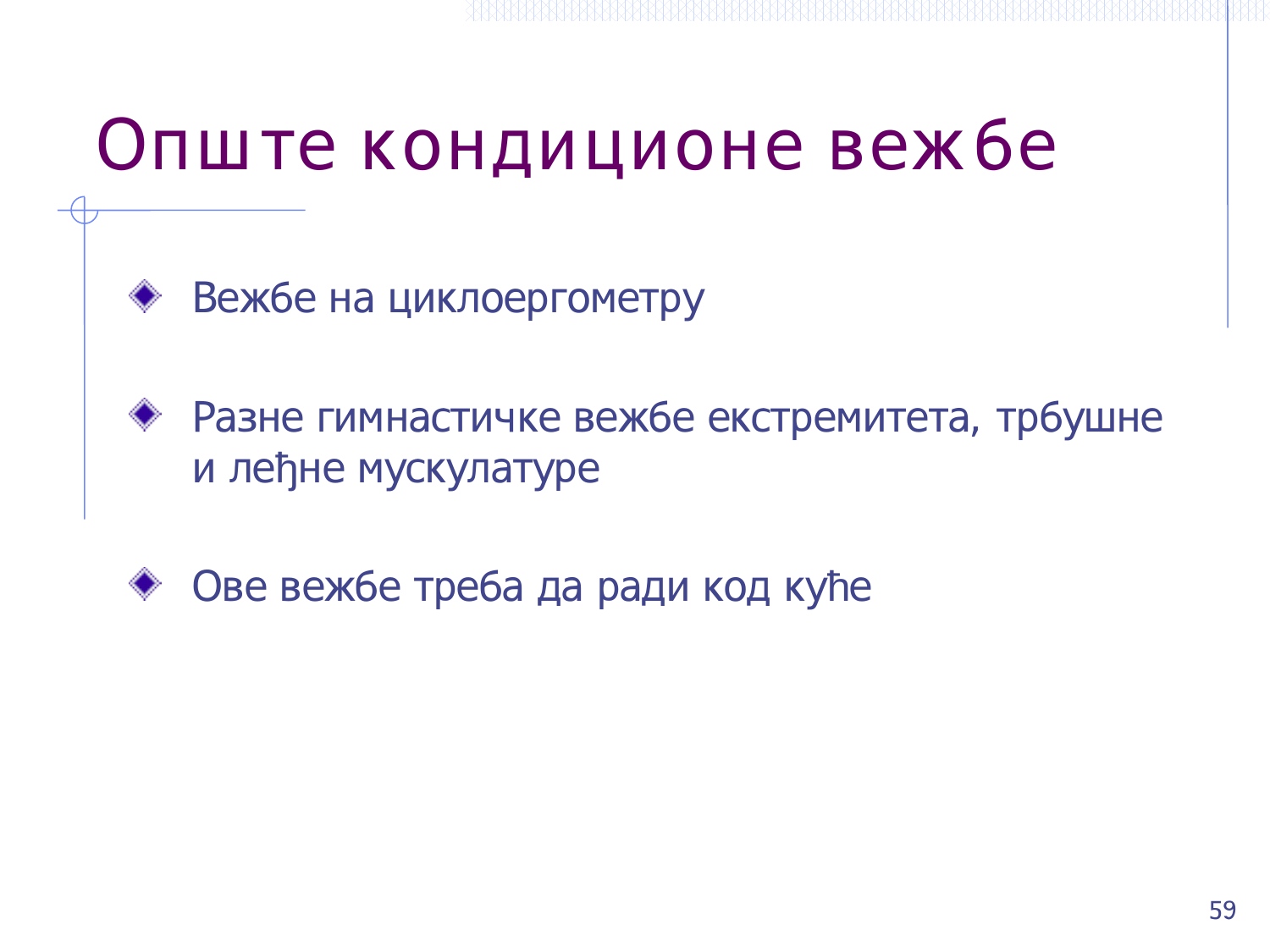

# Опште кондиционе вежбе
Вежбе на циклоергометру

Разне гимнастичке вежбе екстремитета, трбушне и леђне мускулатуре

Ове вежбе треба да ради код куће

59